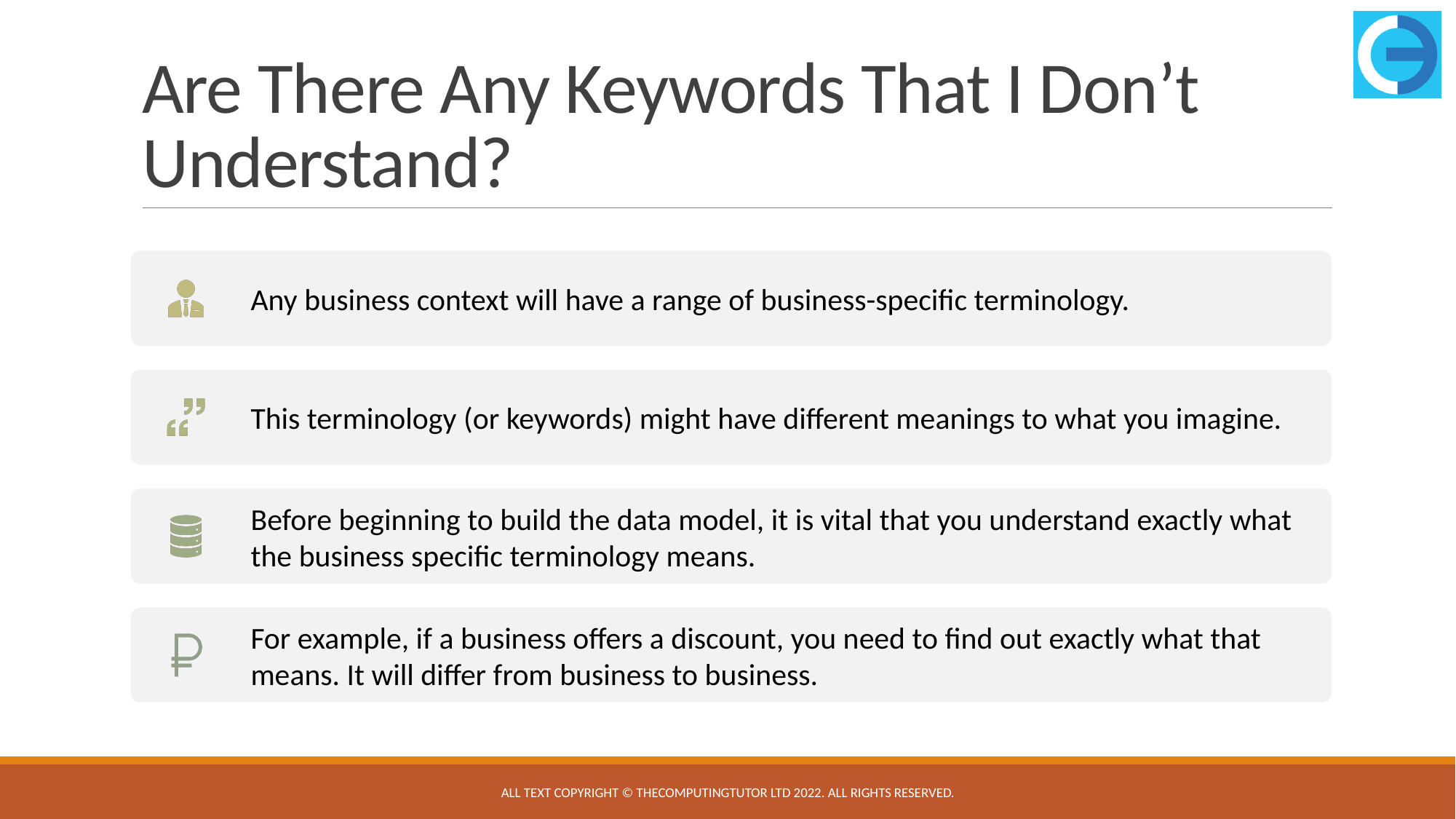

# Are There Any Keywords That I Don’t Understand?
Any business context will have a range of business-specific terminology.
This terminology (or keywords) might have different meanings to what you imagine.
Before beginning to build the data model, it is vital that you understand exactly what the business specific terminology means.
For example, if a business offers a discount, you need to find out exactly what that means. It will differ from business to business.
All text copyright © TheComputingTutor Ltd 2022. All rights Reserved.